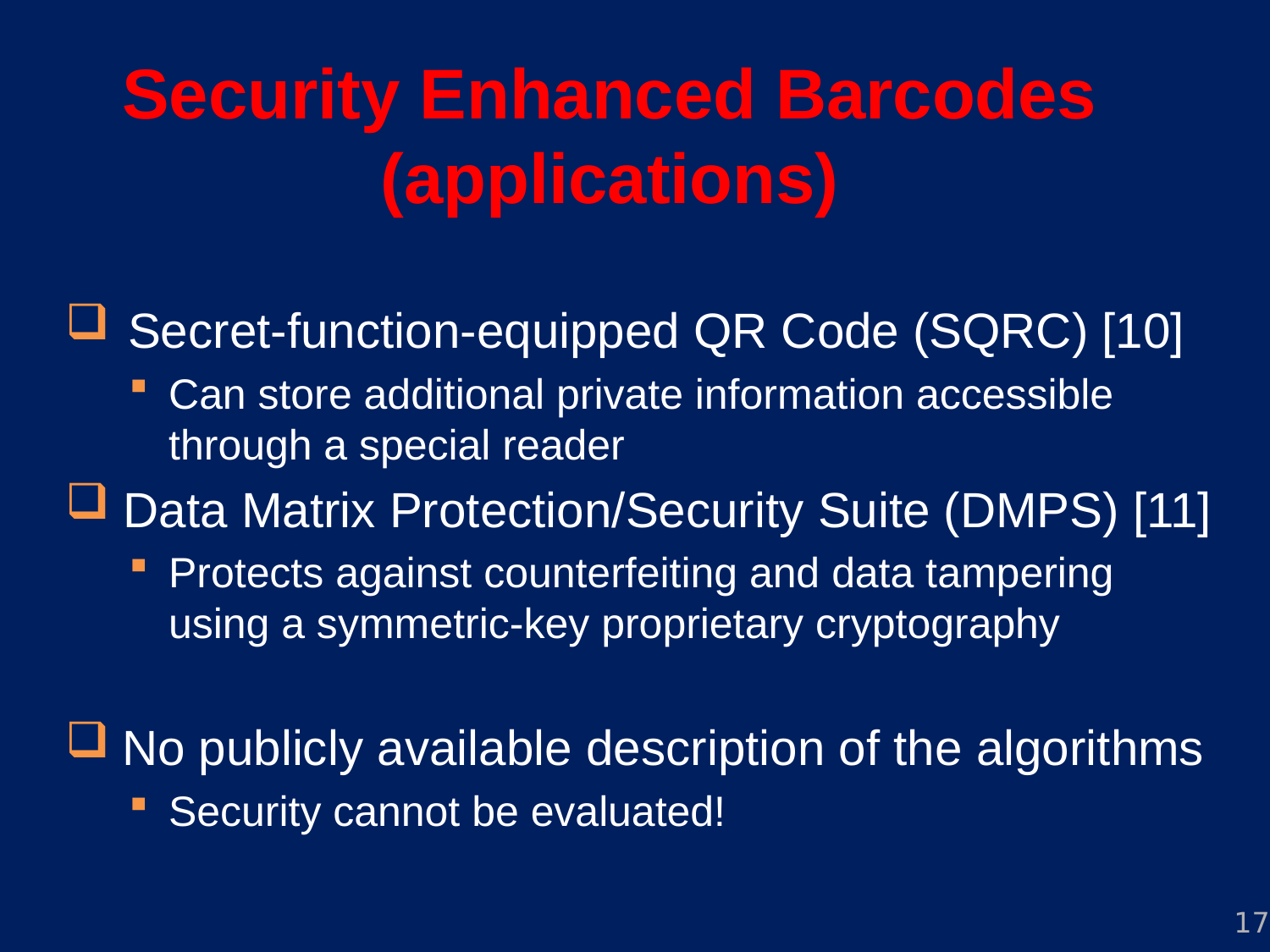

Security Enhanced Barcodes (applications)

Secret-function-equipped QR Code (SQRC) [10]
Can store additional private information accessible through a special reader
 Data Matrix Protection/Security Suite (DMPS) [11]
Protects against counterfeiting and data tampering using a symmetric-key proprietary cryptography

No publicly available description of the algorithms
Security cannot be evaluated!

17